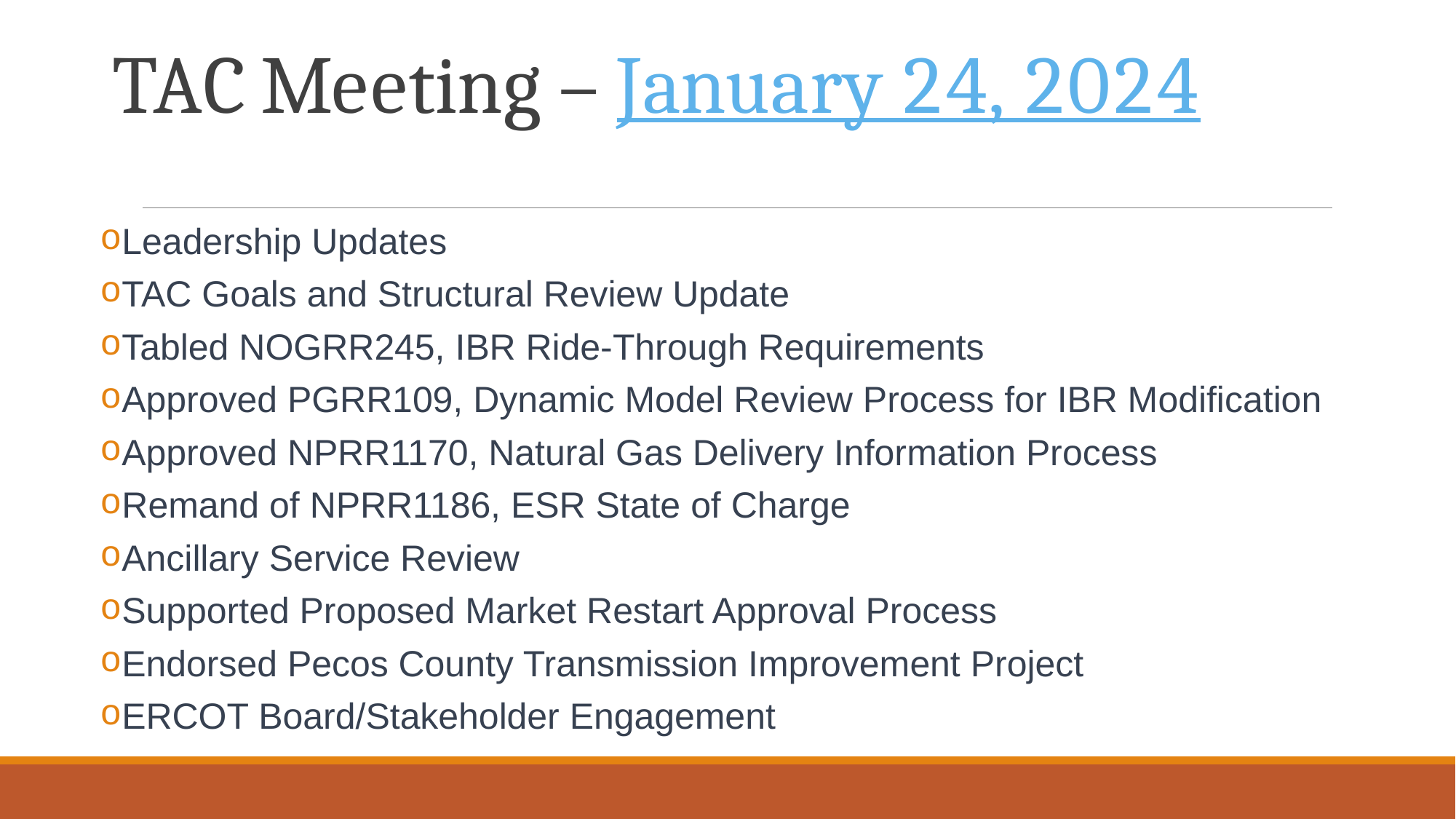

# TAC Meeting – January 24, 2024
Leadership Updates
TAC Goals and Structural Review Update
Tabled NOGRR245, IBR Ride-Through Requirements
Approved PGRR109, Dynamic Model Review Process for IBR Modification
Approved NPRR1170, Natural Gas Delivery Information Process
Remand of NPRR1186, ESR State of Charge
Ancillary Service Review
Supported Proposed Market Restart Approval Process
Endorsed Pecos County Transmission Improvement Project
ERCOT Board/Stakeholder Engagement